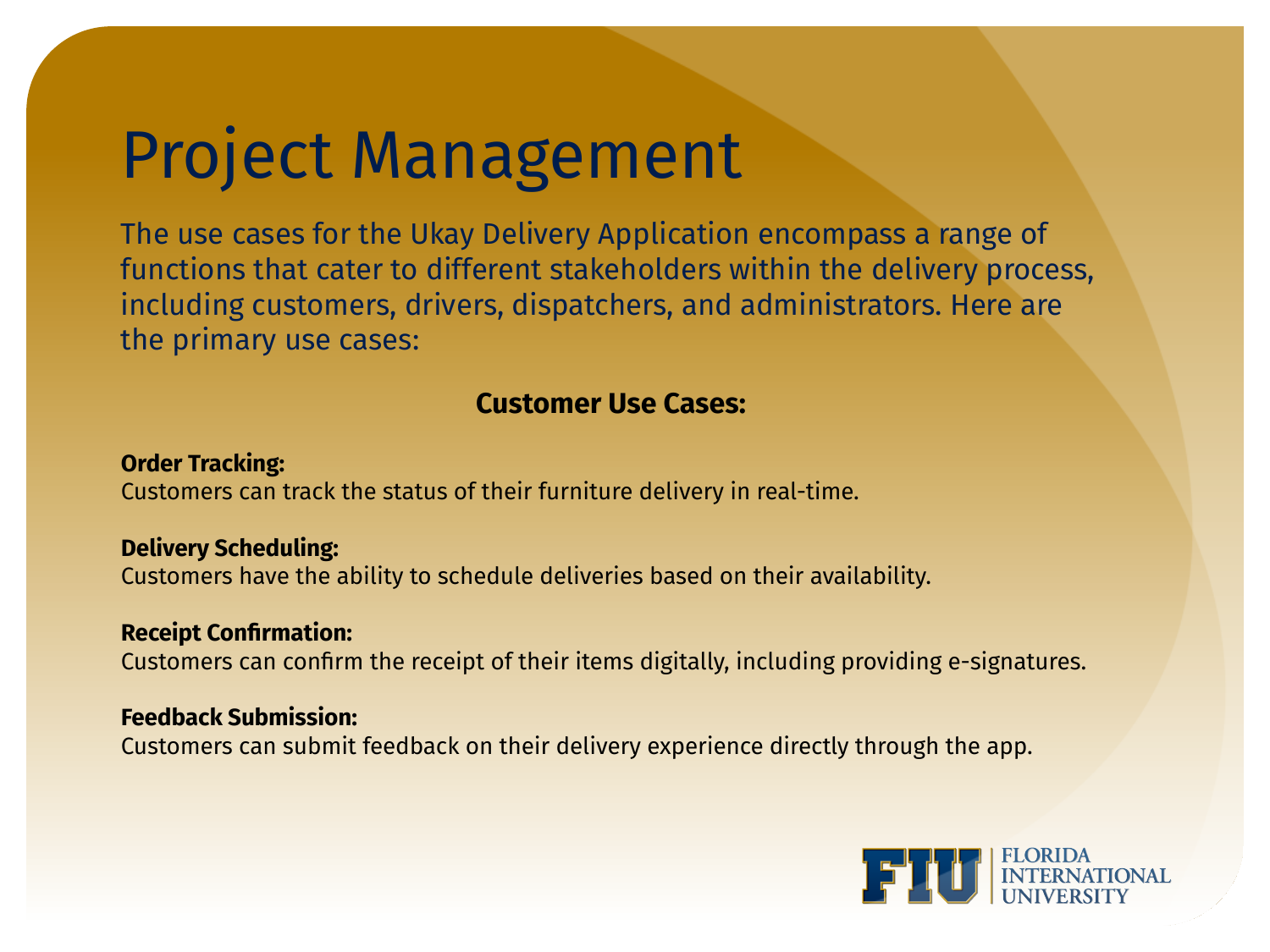

# Project Management
The use cases for the Ukay Delivery Application encompass a range of functions that cater to different stakeholders within the delivery process, including customers, drivers, dispatchers, and administrators. Here are the primary use cases:

Customer Use Cases:

Order Tracking:
Customers can track the status of their furniture delivery in real-time.

Delivery Scheduling:
Customers have the ability to schedule deliveries based on their availability.

Receipt Confirmation:
Customers can confirm the receipt of their items digitally, including providing e-signatures.

Feedback Submission:
Customers can submit feedback on their delivery experience directly through the app.